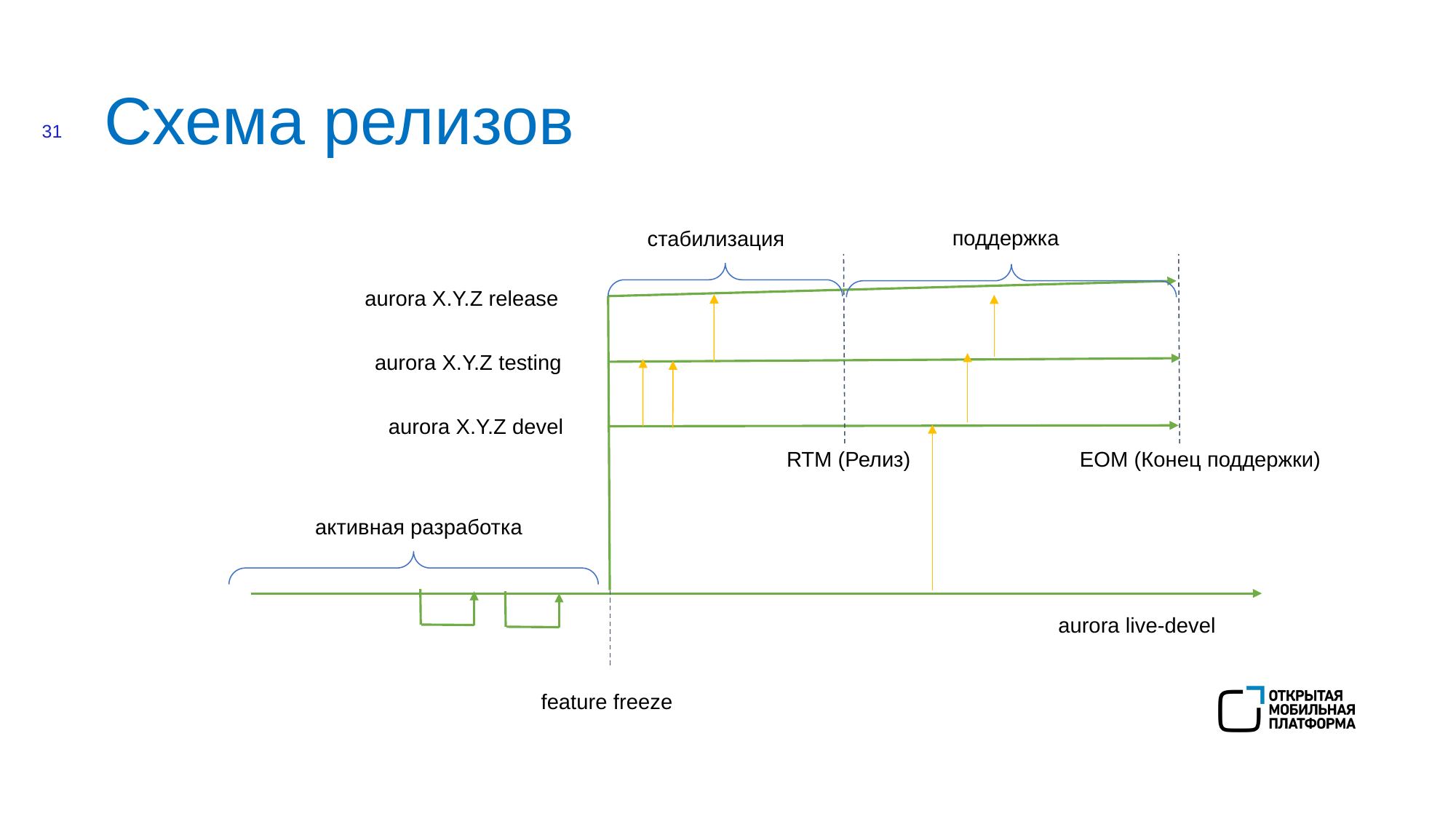

31
# Схема релизов

поддержка
стабилизация
aurora X.Y.Z release
aurora X.Y.Z testing

aurora X.Y.Z devel
EOM (Конец поддержки)
RTM (Релиз)
активная разработка
aurora live-devel
feature freeze